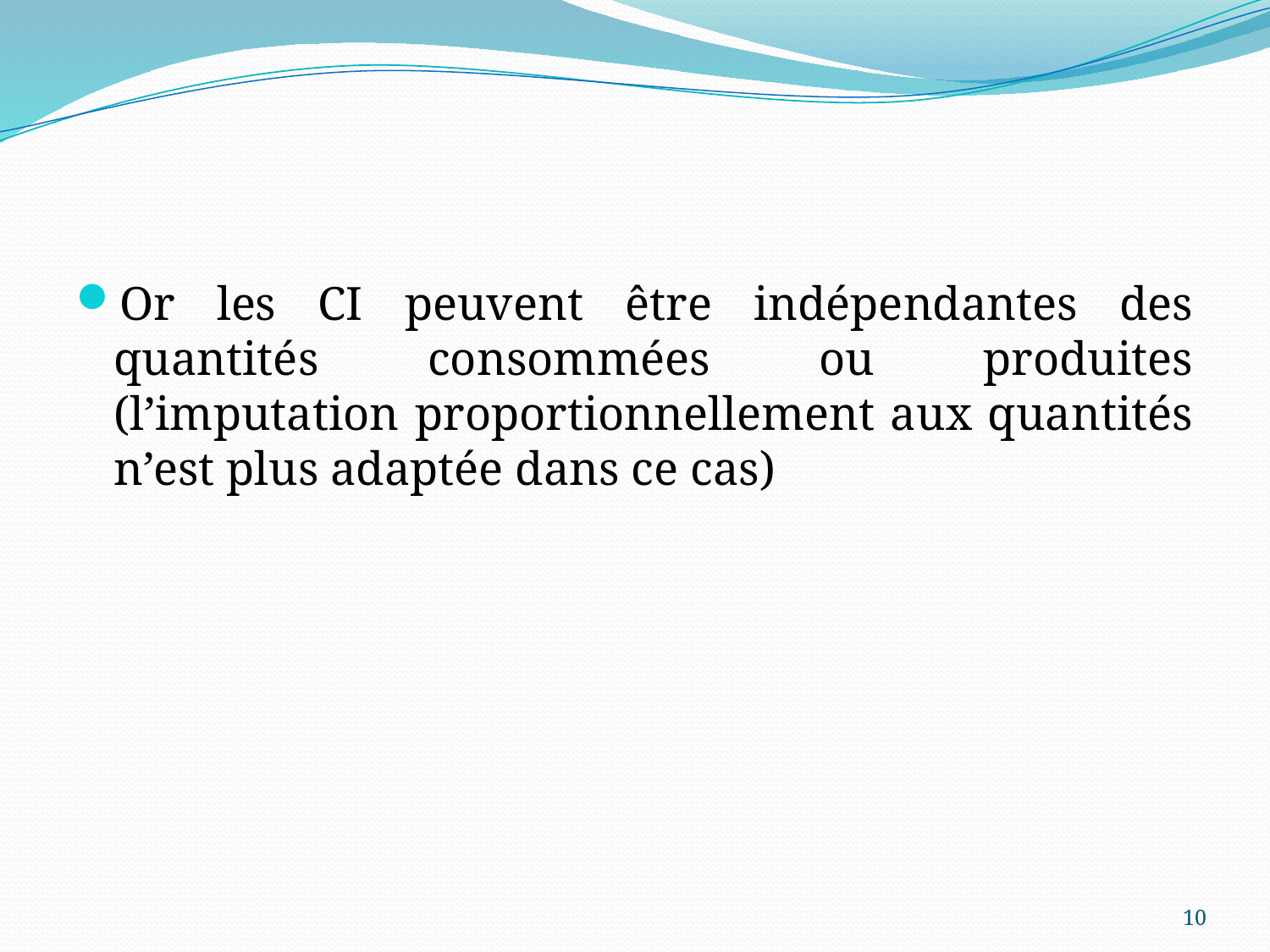

#
Or les CI peuvent être indépendantes des quantités consommées ou produites (l’imputation proportionnellement aux quantités n’est plus adaptée dans ce cas)

10